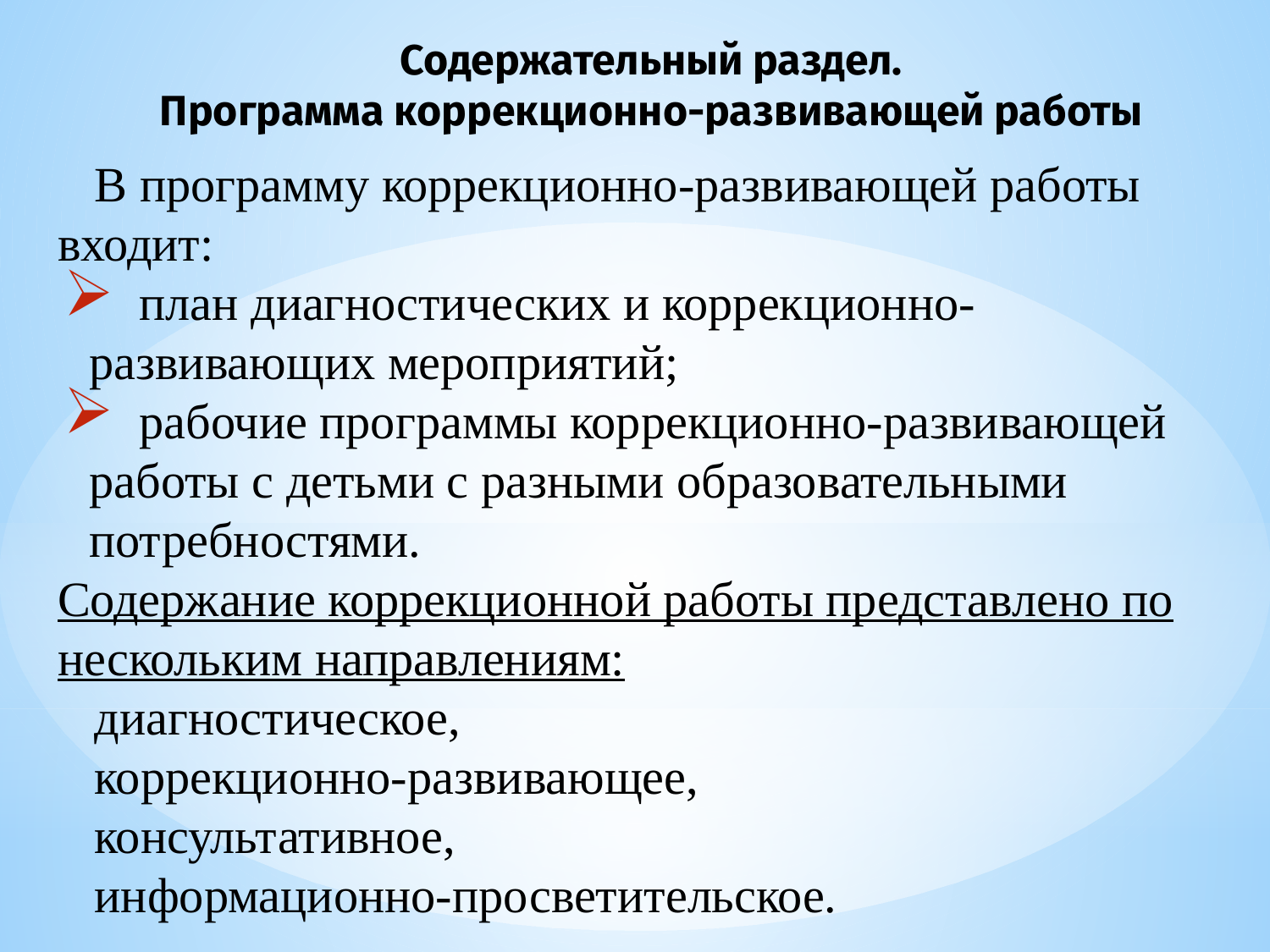

# Содержательный раздел. Программа коррекционно-развивающей работы
   В программу коррекционно-развивающей работы входит:
  план диагностических и коррекционно-развивающих мероприятий;
  рабочие программы коррекционно-развивающей работы с детьми с разными образовательными потребностями.
Содержание коррекционной работы представлено по нескольким направлениям:
   диагностическое,
   коррекционно-развивающее,
   консультативное,
   информационно-просветительское.